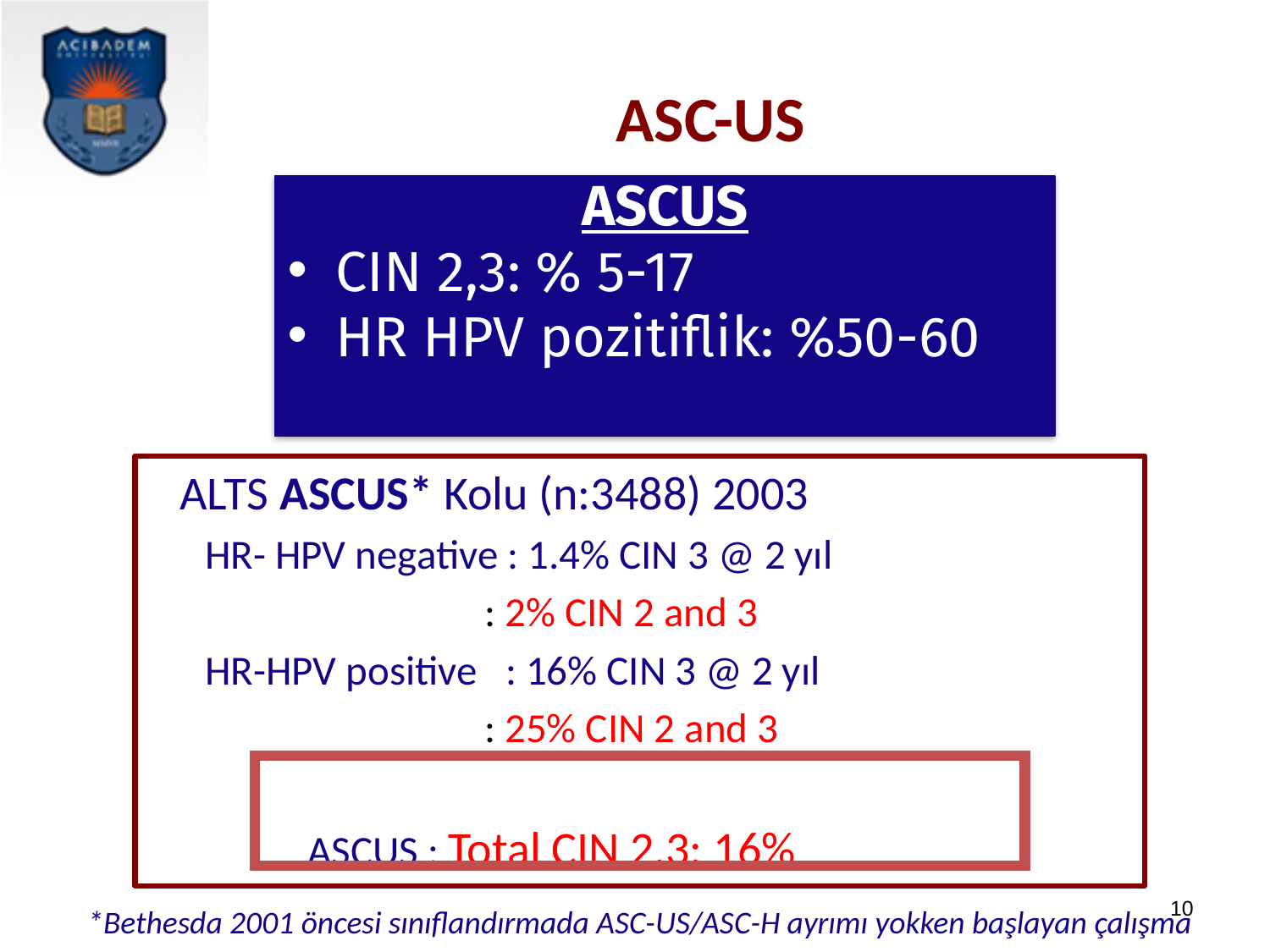

# ASC-US
ASCUS
CIN 2,3: % 5-17
HR HPV pozitiflik: %50-60
   ALTS ASCUS* Kolu (n:3488) 2003
HR- HPV negative : 1.4% CIN 3 @ 2 yıl
                              : 2% CIN 2 and 3
HR-HPV positive   : 16% CIN 3 @ 2 yıl
                              : 25% CIN 2 and 3

           ASCUS : Total CIN 2,3: 16%

10
*Bethesda 2001 öncesi sınıflandırmada ASC-US/ASC-H ayrımı yokken başlayan çalışma